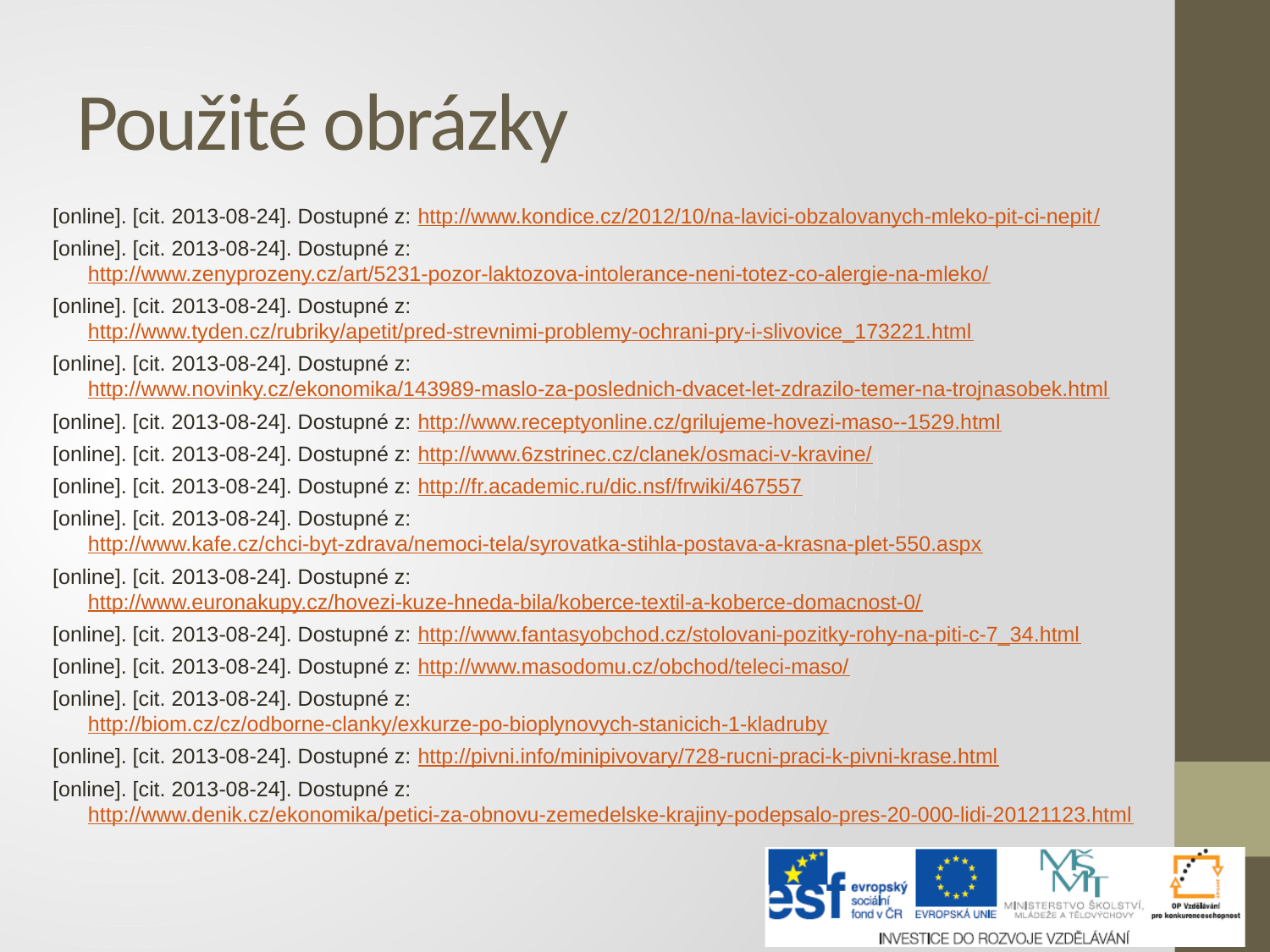

# Použité obrázky
[online]. [cit. 2013-08-24]. Dostupné z: http://www.kondice.cz/2012/10/na-lavici-obzalovanych-mleko-pit-ci-nepit/
[online]. [cit. 2013-08-24]. Dostupné z: http://www.zenyprozeny.cz/art/5231-pozor-laktozova-intolerance-neni-totez-co-alergie-na-mleko/
[online]. [cit. 2013-08-24]. Dostupné z: http://www.tyden.cz/rubriky/apetit/pred-strevnimi-problemy-ochrani-pry-i-slivovice_173221.html
[online]. [cit. 2013-08-24]. Dostupné z: http://www.novinky.cz/ekonomika/143989-maslo-za-poslednich-dvacet-let-zdrazilo-temer-na-trojnasobek.html
[online]. [cit. 2013-08-24]. Dostupné z: http://www.receptyonline.cz/grilujeme-hovezi-maso--1529.html
[online]. [cit. 2013-08-24]. Dostupné z: http://www.6zstrinec.cz/clanek/osmaci-v-kravine/
[online]. [cit. 2013-08-24]. Dostupné z: http://fr.academic.ru/dic.nsf/frwiki/467557
[online]. [cit. 2013-08-24]. Dostupné z: http://www.kafe.cz/chci-byt-zdrava/nemoci-tela/syrovatka-stihla-postava-a-krasna-plet-550.aspx
[online]. [cit. 2013-08-24]. Dostupné z: http://www.euronakupy.cz/hovezi-kuze-hneda-bila/koberce-textil-a-koberce-domacnost-0/
[online]. [cit. 2013-08-24]. Dostupné z: http://www.fantasyobchod.cz/stolovani-pozitky-rohy-na-piti-c-7_34.html
[online]. [cit. 2013-08-24]. Dostupné z: http://www.masodomu.cz/obchod/teleci-maso/
[online]. [cit. 2013-08-24]. Dostupné z: http://biom.cz/cz/odborne-clanky/exkurze-po-bioplynovych-stanicich-1-kladruby
[online]. [cit. 2013-08-24]. Dostupné z: http://pivni.info/minipivovary/728-rucni-praci-k-pivni-krase.html
[online]. [cit. 2013-08-24]. Dostupné z: http://www.denik.cz/ekonomika/petici-za-obnovu-zemedelske-krajiny-podepsalo-pres-20-000-lidi-20121123.html